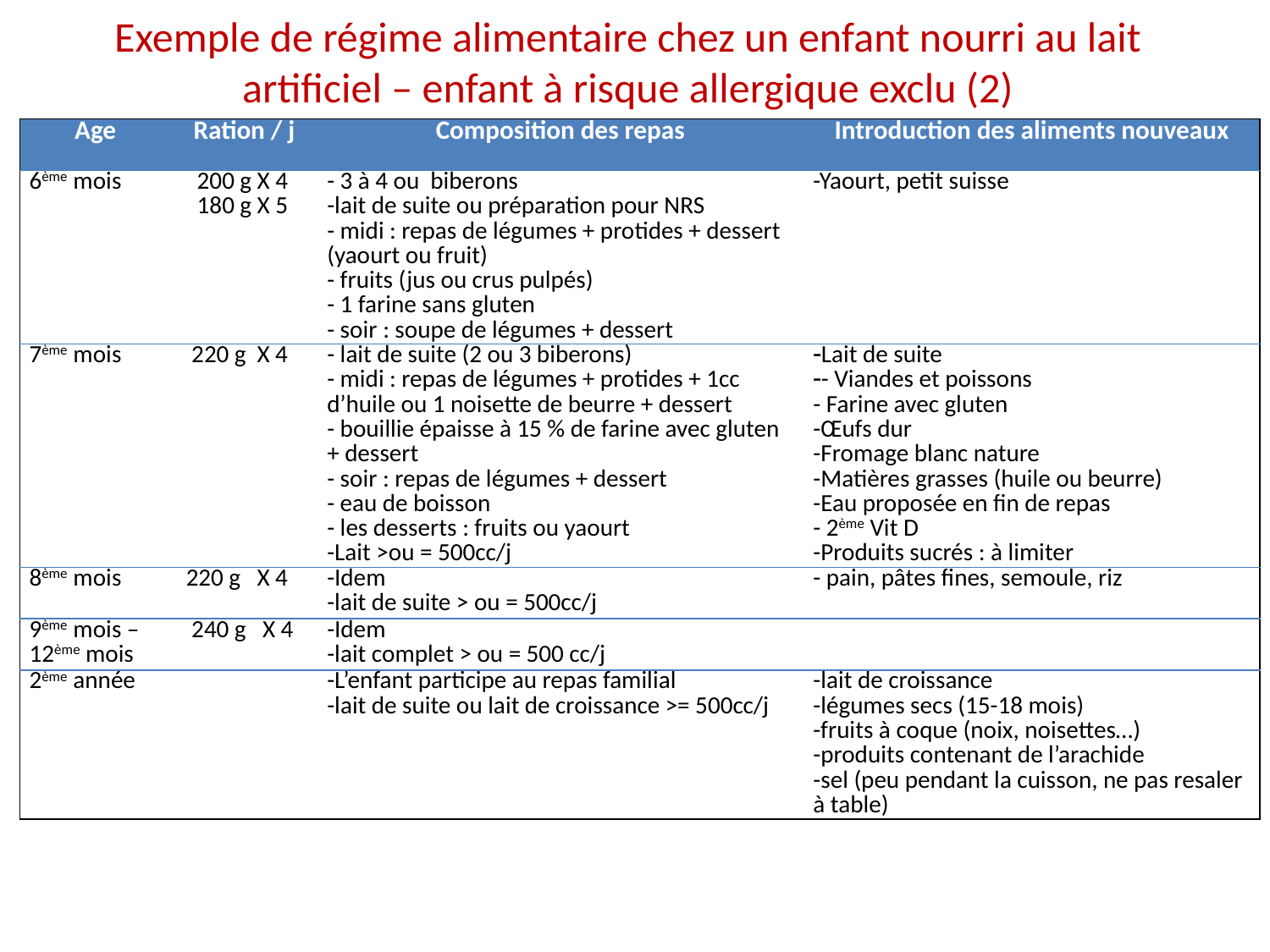

# Exemple de régime alimentaire chez un enfant nourri au lait artificiel – enfant à risque allergique exclu (2)
| Age | Ration / j | Composition des repas | Introduction des aliments nouveaux |
| --- | --- | --- | --- |
| 6ème mois | 200 g X 4 180 g X 5 | - 3 à 4 ou biberons -lait de suite ou préparation pour NRS - midi : repas de légumes + protides + dessert (yaourt ou fruit) - fruits (jus ou crus pulpés) - 1 farine sans gluten - soir : soupe de légumes + dessert | -Yaourt, petit suisse |
| 7ème mois | 220 g X 4 | - lait de suite (2 ou 3 biberons) - midi : repas de légumes + protides + 1cc d’huile ou 1 noisette de beurre + dessert - bouillie épaisse à 15 % de farine avec gluten + dessert - soir : repas de légumes + dessert - eau de boisson - les desserts : fruits ou yaourt -Lait >ou = 500cc/j | Lait de suite - Viandes et poissons - Farine avec gluten -Œufs dur -Fromage blanc nature -Matières grasses (huile ou beurre) -Eau proposée en fin de repas - 2ème Vit D -Produits sucrés : à limiter |
| 8ème mois | 220 g X 4 | -Idem -lait de suite > ou = 500cc/j | - pain, pâtes fines, semoule, riz |
| 9ème mois – 12ème mois | 240 g X 4 | -Idem -lait complet > ou = 500 cc/j |  |
| 2ème année |  | -L’enfant participe au repas familial -lait de suite ou lait de croissance >= 500cc/j | -lait de croissance -légumes secs (15-18 mois) -fruits à coque (noix, noisettes…) -produits contenant de l’arachide -sel (peu pendant la cuisson, ne pas resaler à table) |